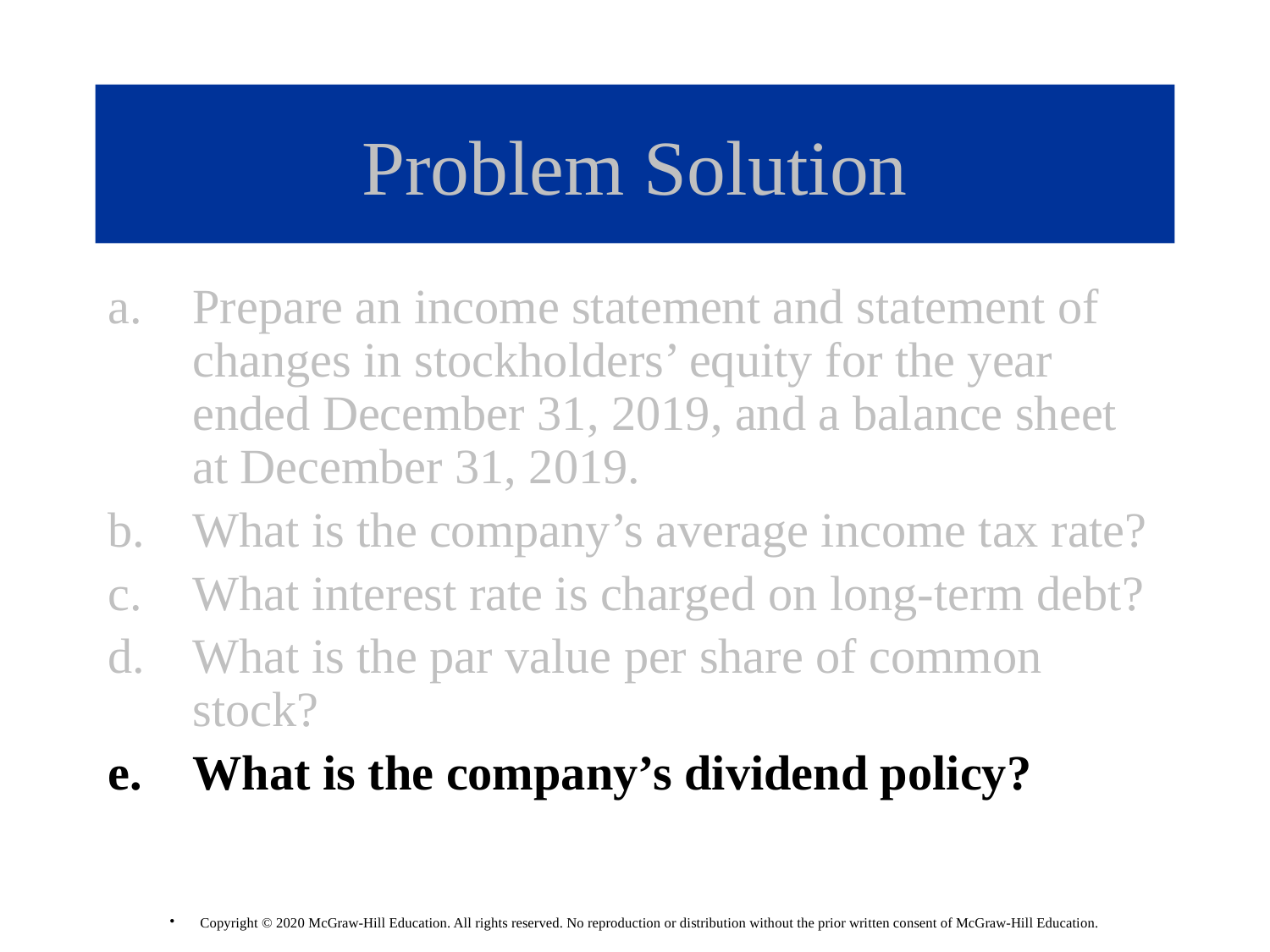

# Problem Solution
Prepare an income statement and statement of changes in stockholders’ equity for the year ended December 31, 2019, and a balance sheet at December 31, 2019.
What is the company’s average income tax rate?
What interest rate is charged on long-term debt?
What is the par value per share of common stock?
e.   	What is the company’s dividend policy?